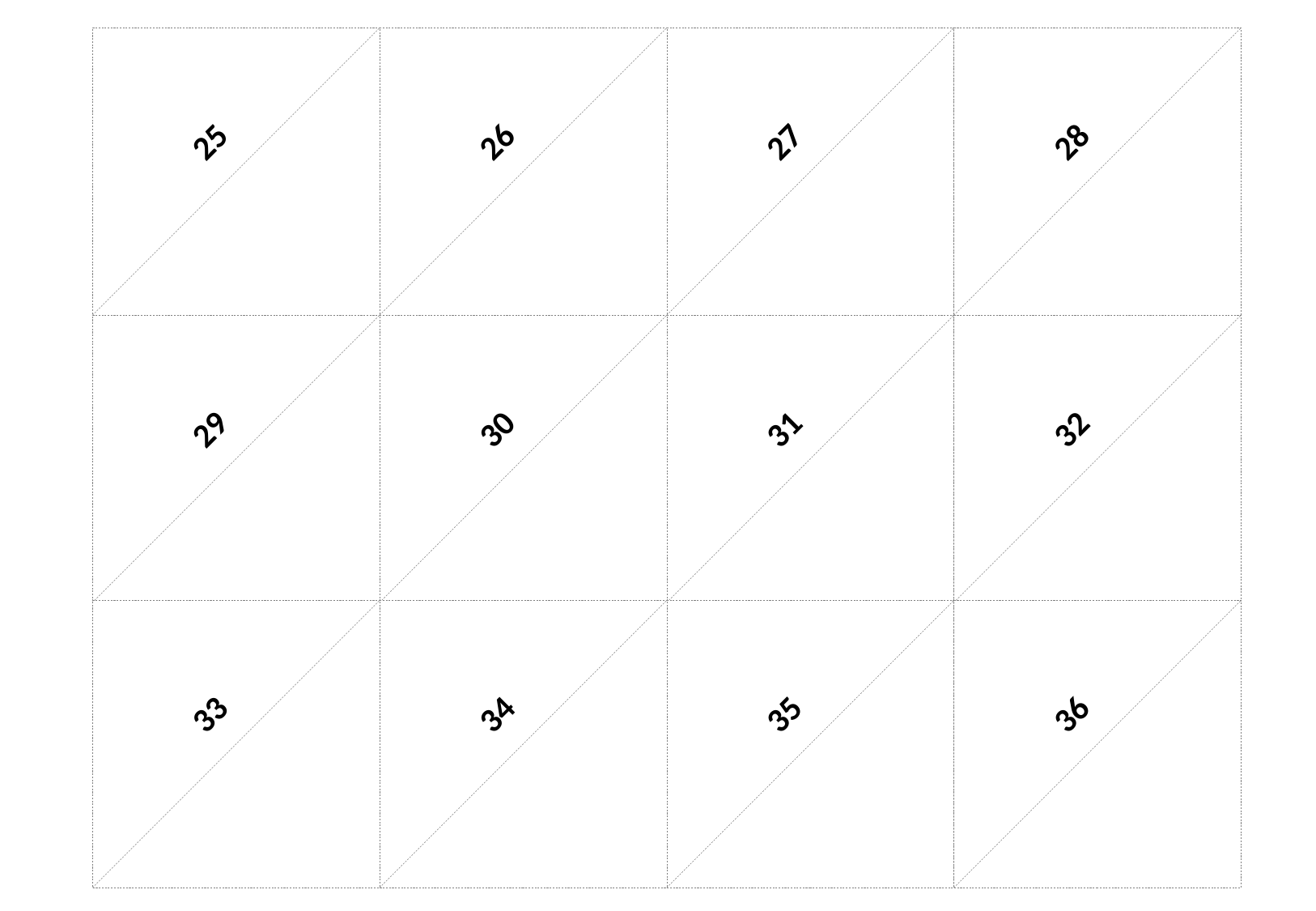

25
26
27
28

29
30
31
32

33
34
35
36